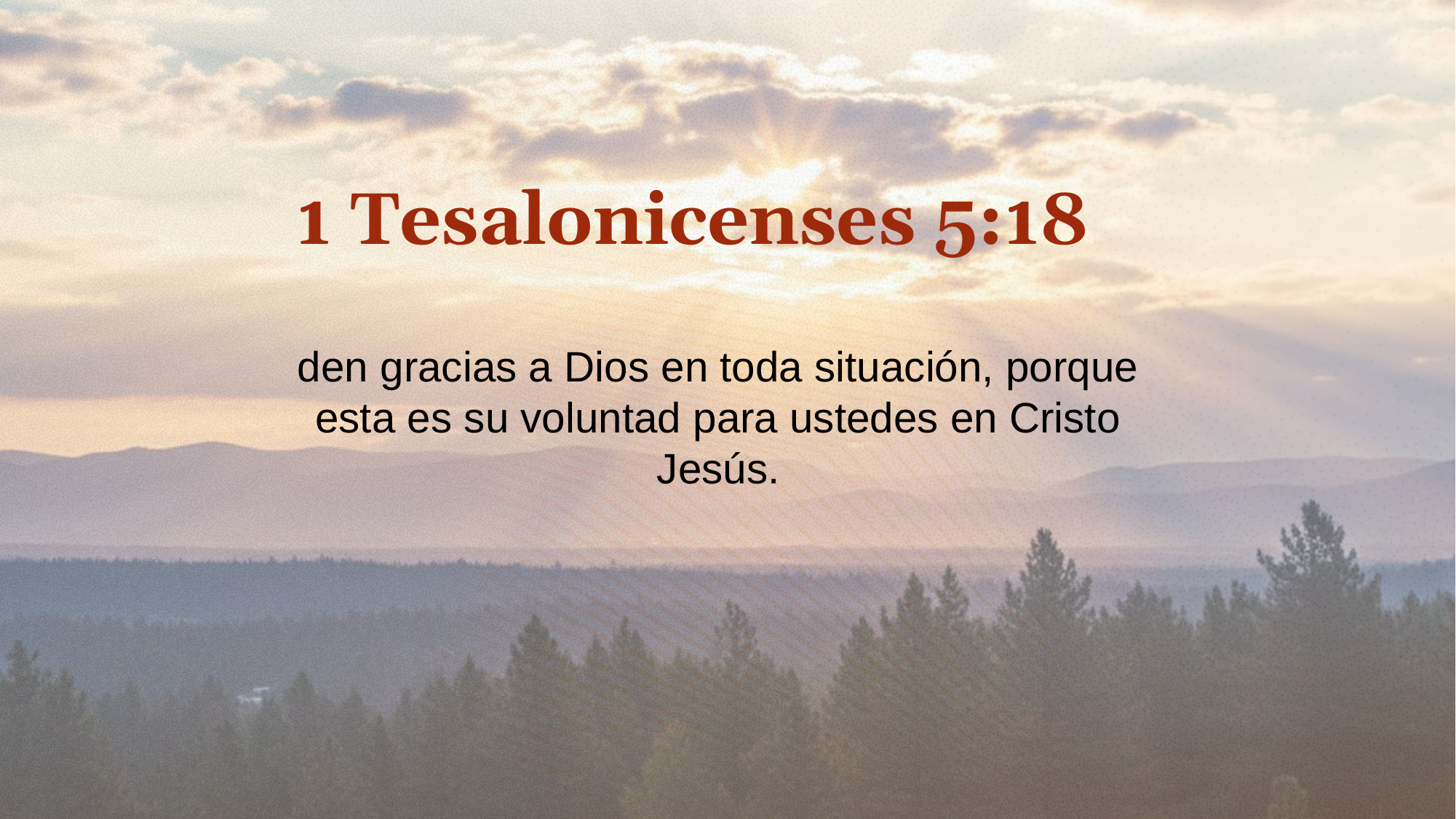

1 Tesalonicenses 5:18
den gracias a Dios en toda situación, porque esta es su voluntad para ustedes en Cristo Jesús.